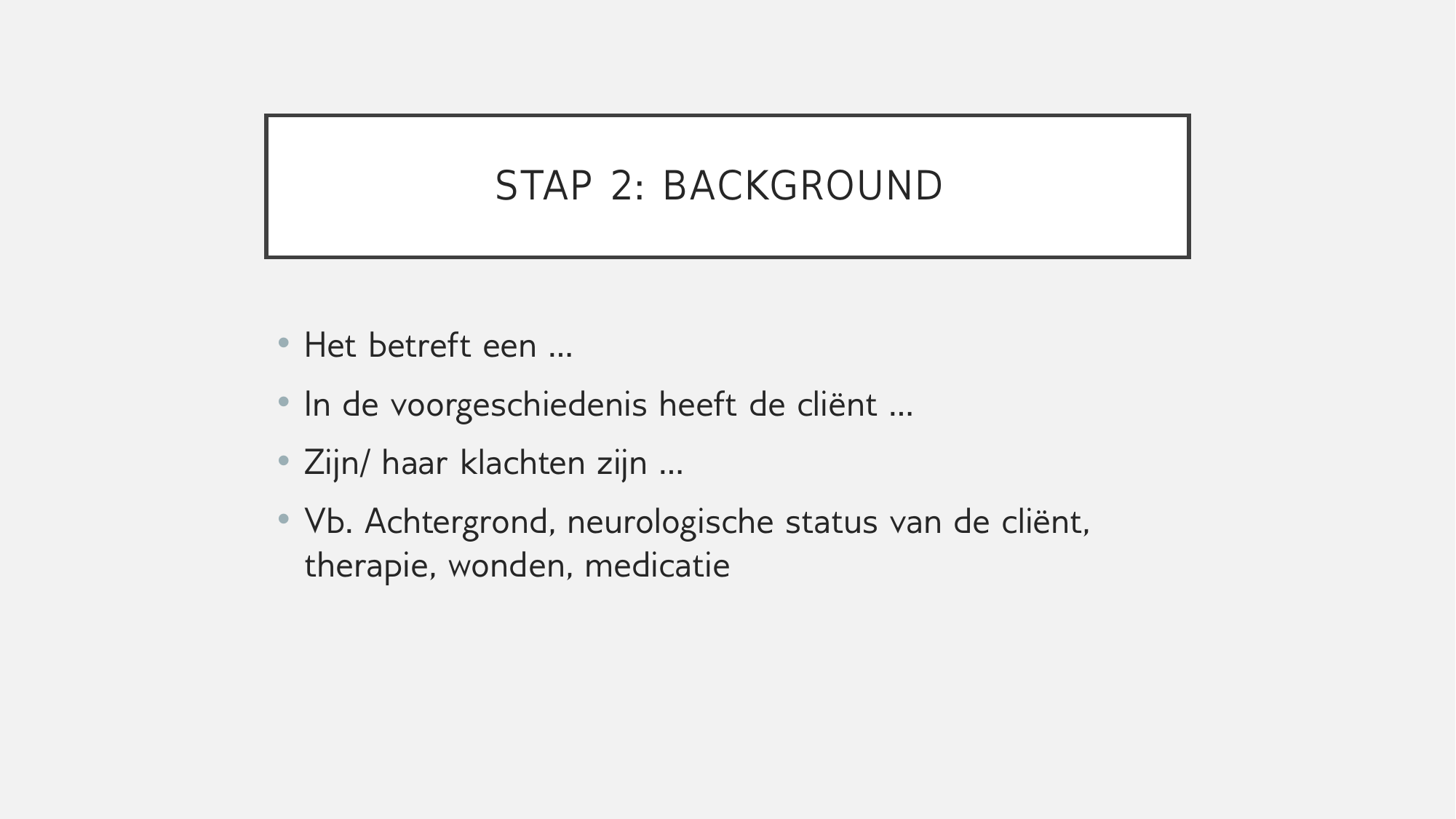

# Stap 2: Background
Het betreft een …
In de voorgeschiedenis heeft de cliënt …
Zijn/ haar klachten zijn …
Vb. Achtergrond, neurologische status van de cliënt​, therapie, wonden, medicatie